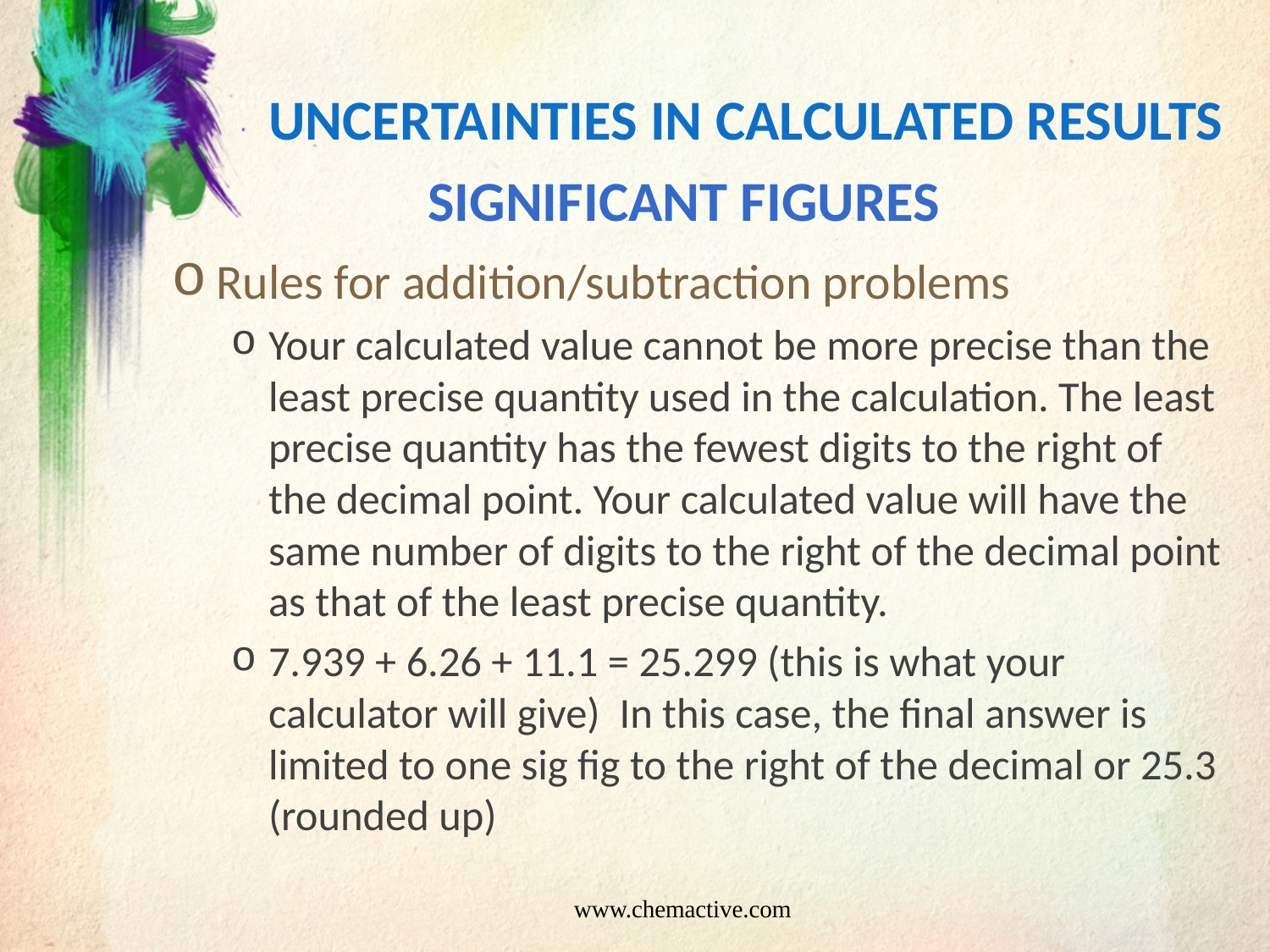

# Uncertainties in calculated results
Significant Figures
Rules for addition/subtraction problems
Your calculated value cannot be more precise than the least precise quantity used in the calculation. The least precise quantity has the fewest digits to the right of the decimal point. Your calculated value will have the same number of digits to the right of the decimal point as that of the least precise quantity.
7.939 + 6.26 + 11.1 = 25.299 (this is what your calculator will give)  In this case, the final answer is limited to one sig fig to the right of the decimal or 25.3 (rounded up)
www.chemactive.com